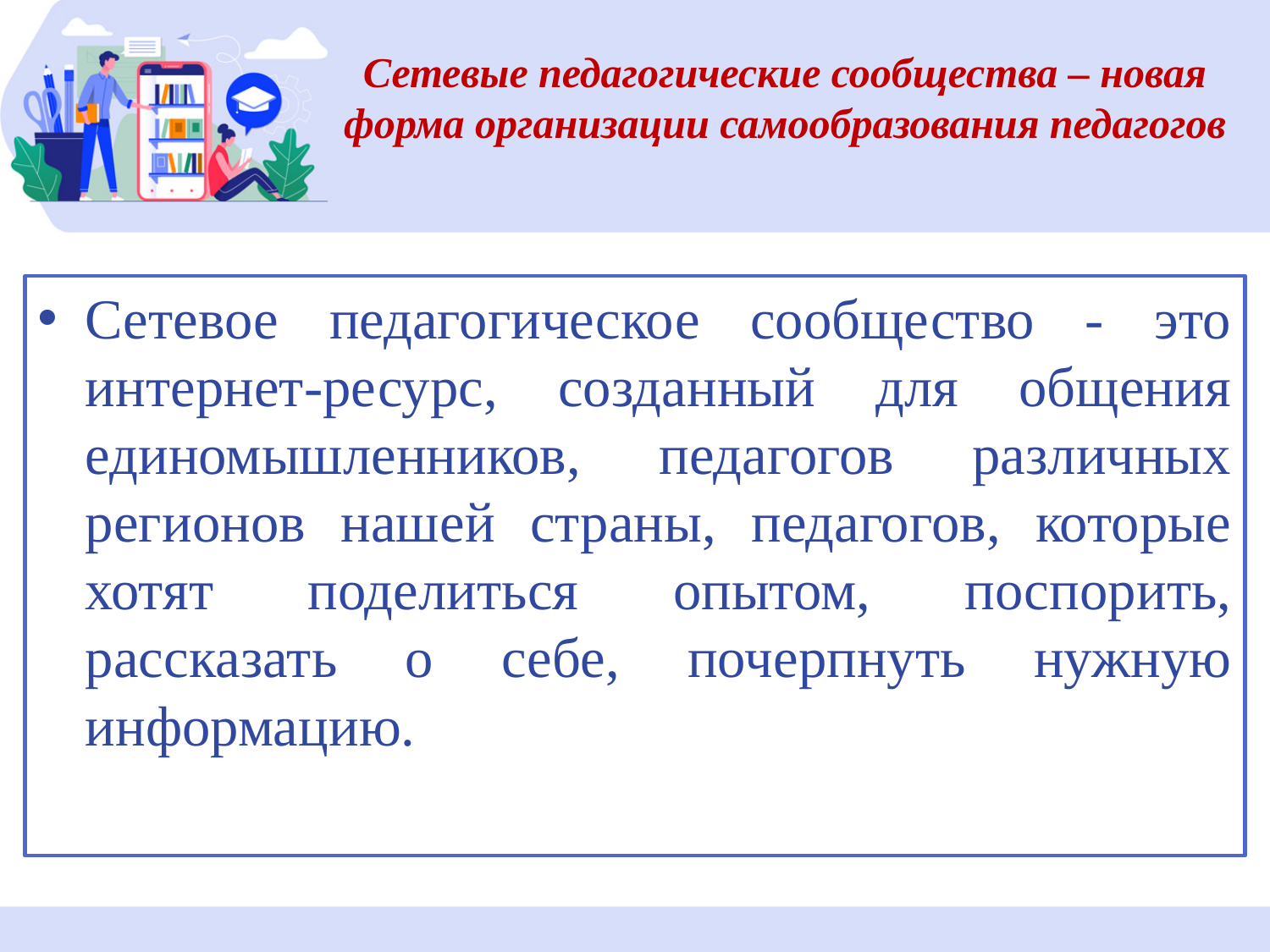

# Сетевые педагогические сообщества – новая форма организации самообразования педагогов
Сетевое педагогическое сообщество - это интернет-ресурс, созданный для общения единомышленников, педагогов различных регионов нашей страны, педагогов, которые хотят поделиться опытом, поспорить, рассказать о себе, почерпнуть нужную информацию.